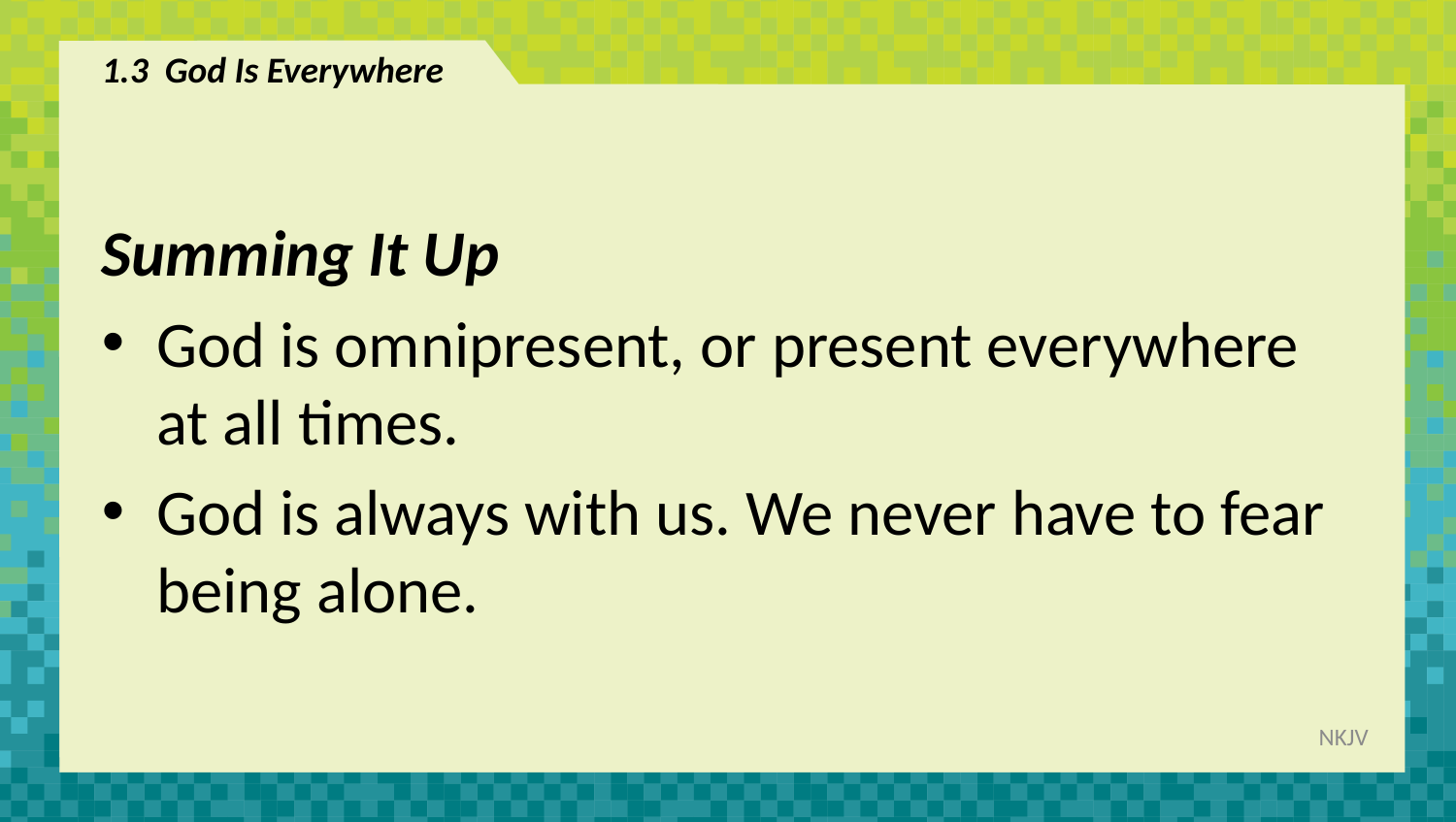

# 1.3  God Is Everywhere
Summing It Up
God is omnipresent, or present everywhere at all times.
God is always with us. We never have to fear being alone.
NKJV